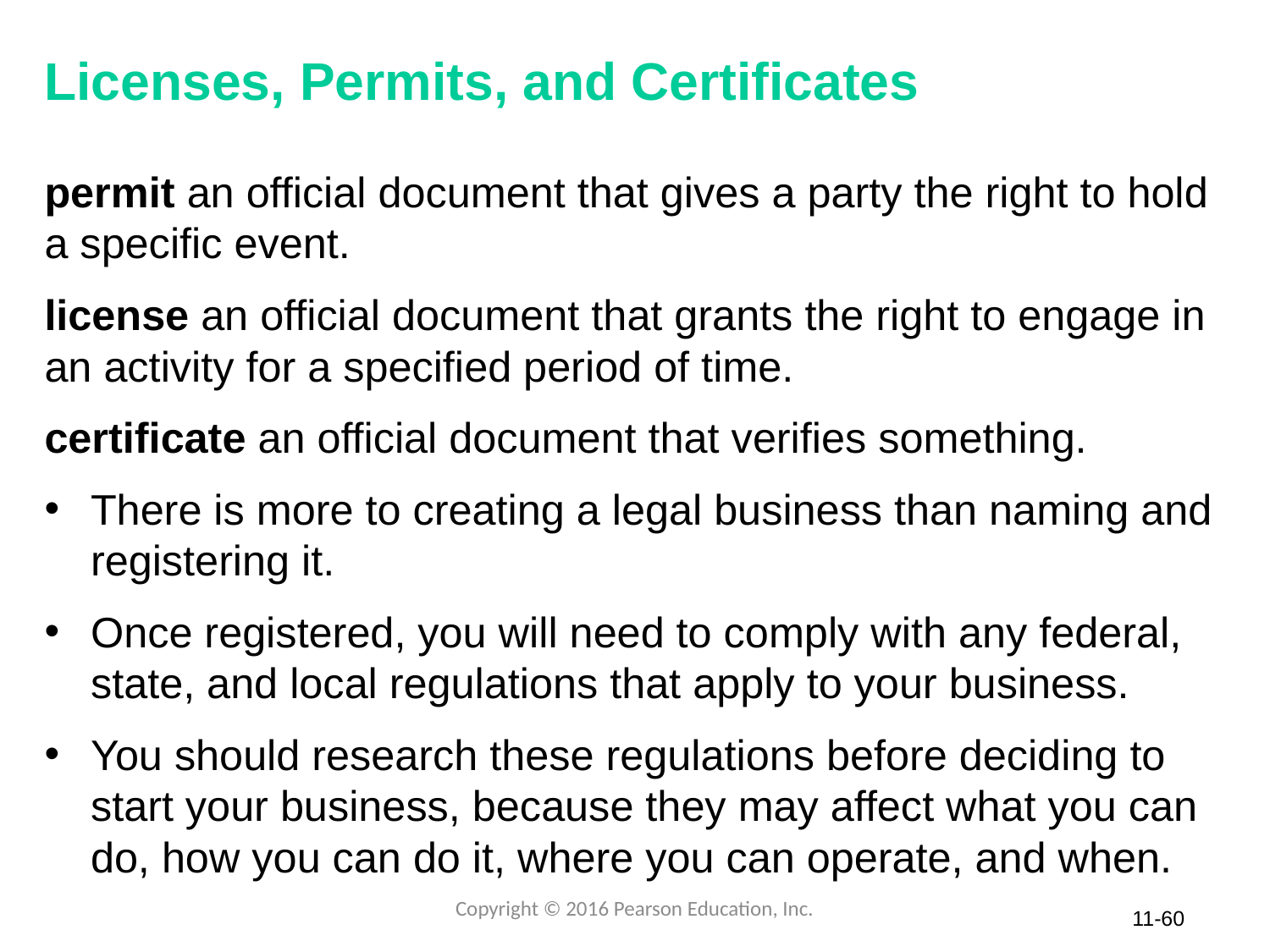

# Licenses, Permits, and Certificates
permit an official document that gives a party the right to hold a specific event.

license an official document that grants the right to engage in an activity for a specified period of time.

certificate an official document that verifies something.

There is more to creating a legal business than naming and registering it.

Once registered, you will need to comply with any federal, state, and local regulations that apply to your business.

You should research these regulations before deciding to start your business, because they may affect what you can do, how you can do it, where you can operate, and when.
Copyright © 2016 Pearson Education, Inc.